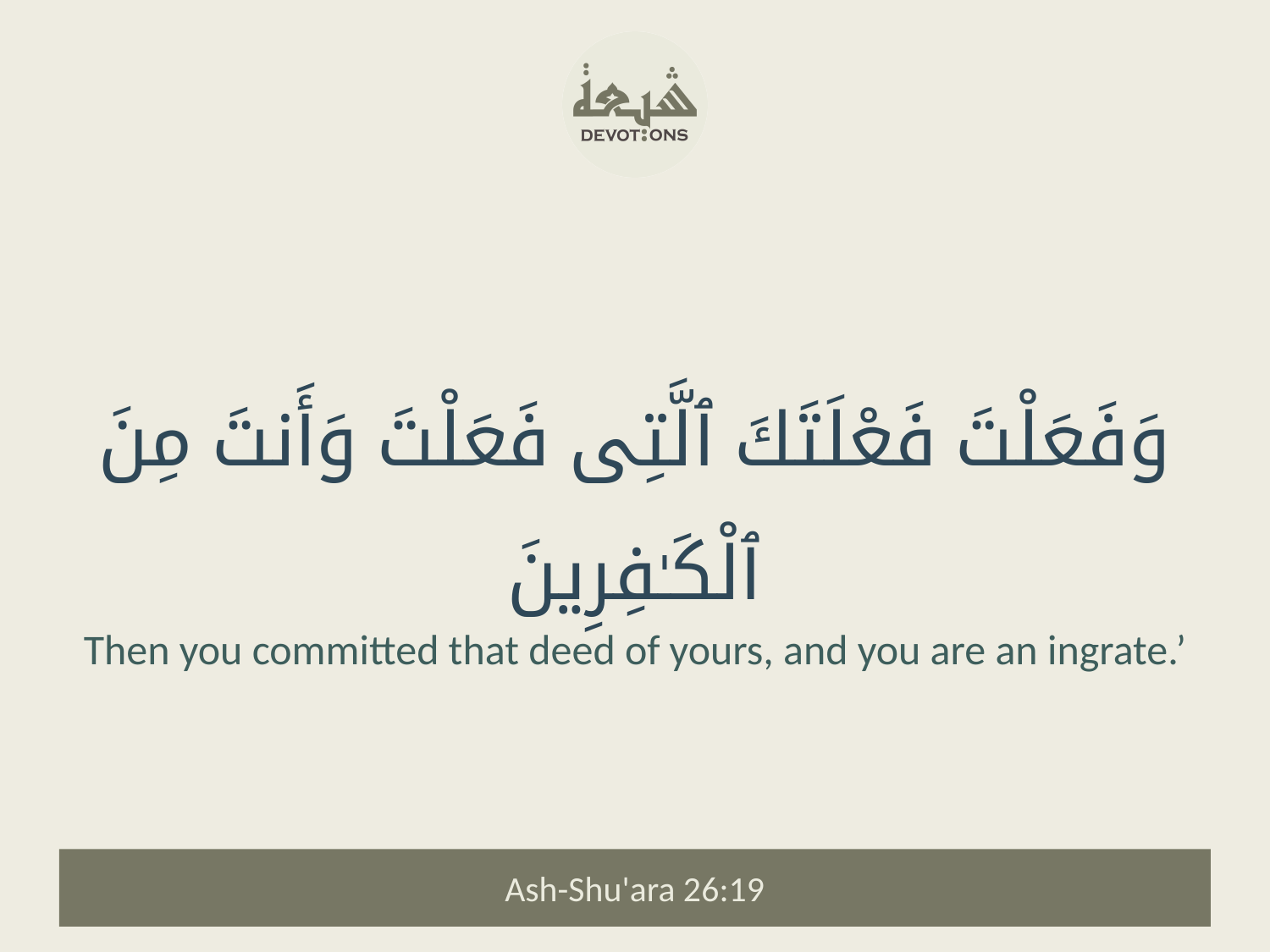

وَفَعَلْتَ فَعْلَتَكَ ٱلَّتِى فَعَلْتَ وَأَنتَ مِنَ ٱلْكَـٰفِرِينَ
Then you committed that deed of yours, and you are an ingrate.’
Ash-Shu'ara 26:19